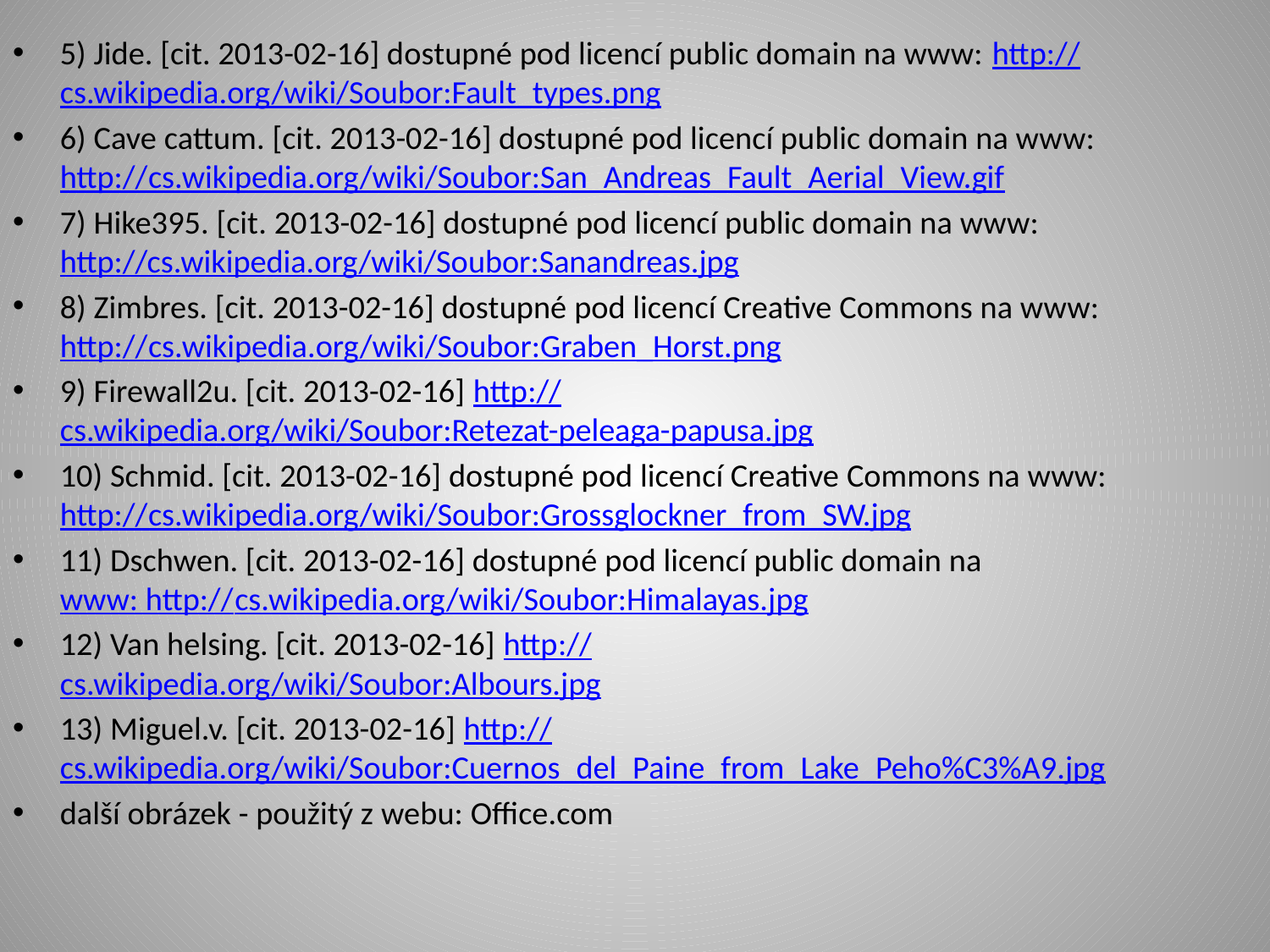

5) Jide. [cit. 2013-02-16] dostupné pod licencí public domain na www: http://cs.wikipedia.org/wiki/Soubor:Fault_types.png
6) Cave cattum. [cit. 2013-02-16] dostupné pod licencí public domain na www: http://cs.wikipedia.org/wiki/Soubor:San_Andreas_Fault_Aerial_View.gif
7) Hike395. [cit. 2013-02-16] dostupné pod licencí public domain na www: http://cs.wikipedia.org/wiki/Soubor:Sanandreas.jpg
8) Zimbres. [cit. 2013-02-16] dostupné pod licencí Creative Commons na www: http://cs.wikipedia.org/wiki/Soubor:Graben_Horst.png
9) Firewall2u. [cit. 2013-02-16] http://cs.wikipedia.org/wiki/Soubor:Retezat-peleaga-papusa.jpg
10) Schmid. [cit. 2013-02-16] dostupné pod licencí Creative Commons na www: http://cs.wikipedia.org/wiki/Soubor:Grossglockner_from_SW.jpg
11) Dschwen. [cit. 2013-02-16] dostupné pod licencí public domain na www: http://cs.wikipedia.org/wiki/Soubor:Himalayas.jpg
12) Van helsing. [cit. 2013-02-16] http://cs.wikipedia.org/wiki/Soubor:Albours.jpg
13) Miguel.v. [cit. 2013-02-16] http://cs.wikipedia.org/wiki/Soubor:Cuernos_del_Paine_from_Lake_Peho%C3%A9.jpg
další obrázek - použitý z webu: Office.com